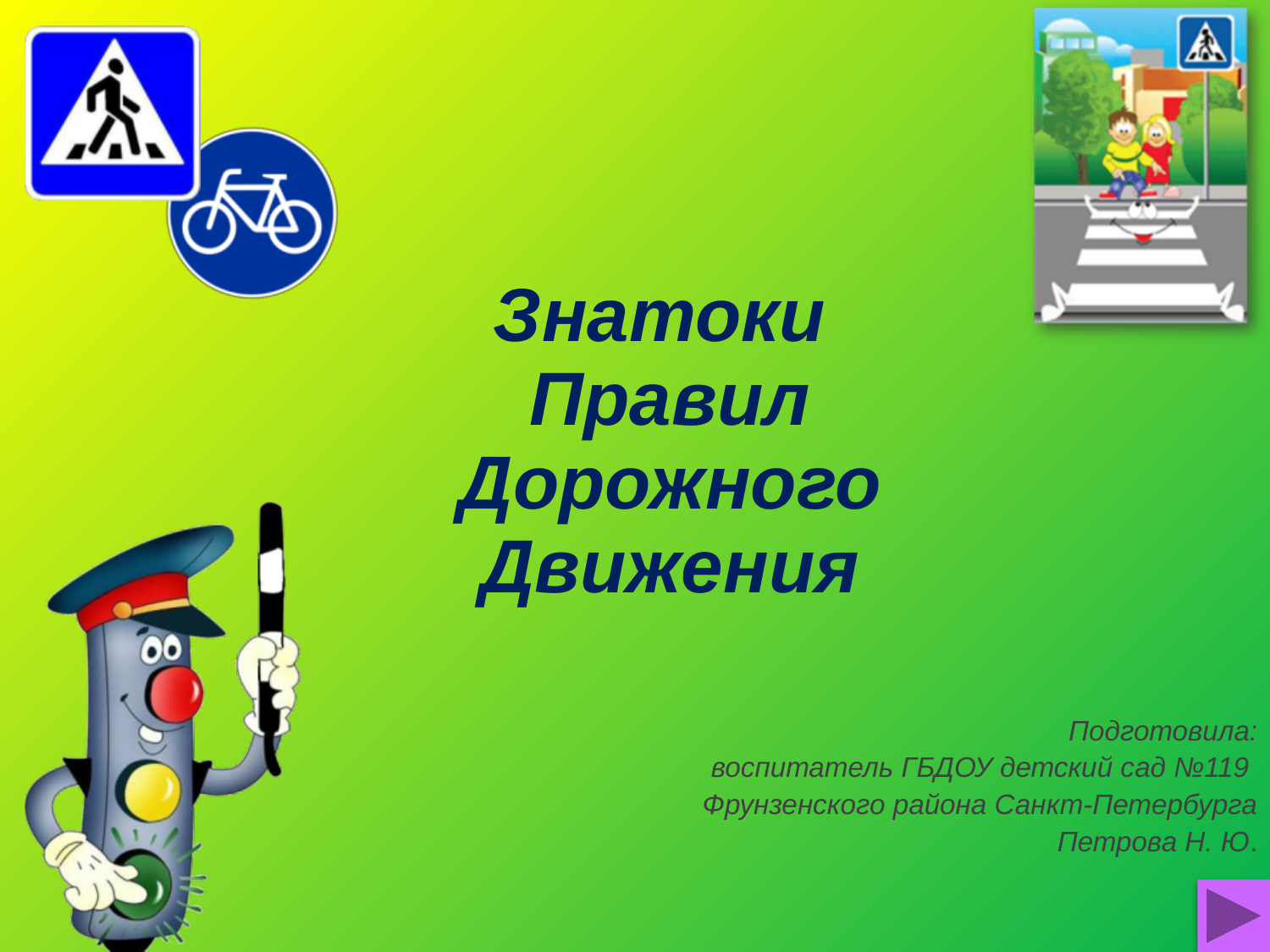

# Знатоки Правил Дорожного Движения
Подготовила:
воспитатель ГБДОУ детский сад №119
Фрунзенского района Санкт-Петербурга
Петрова Н. Ю.